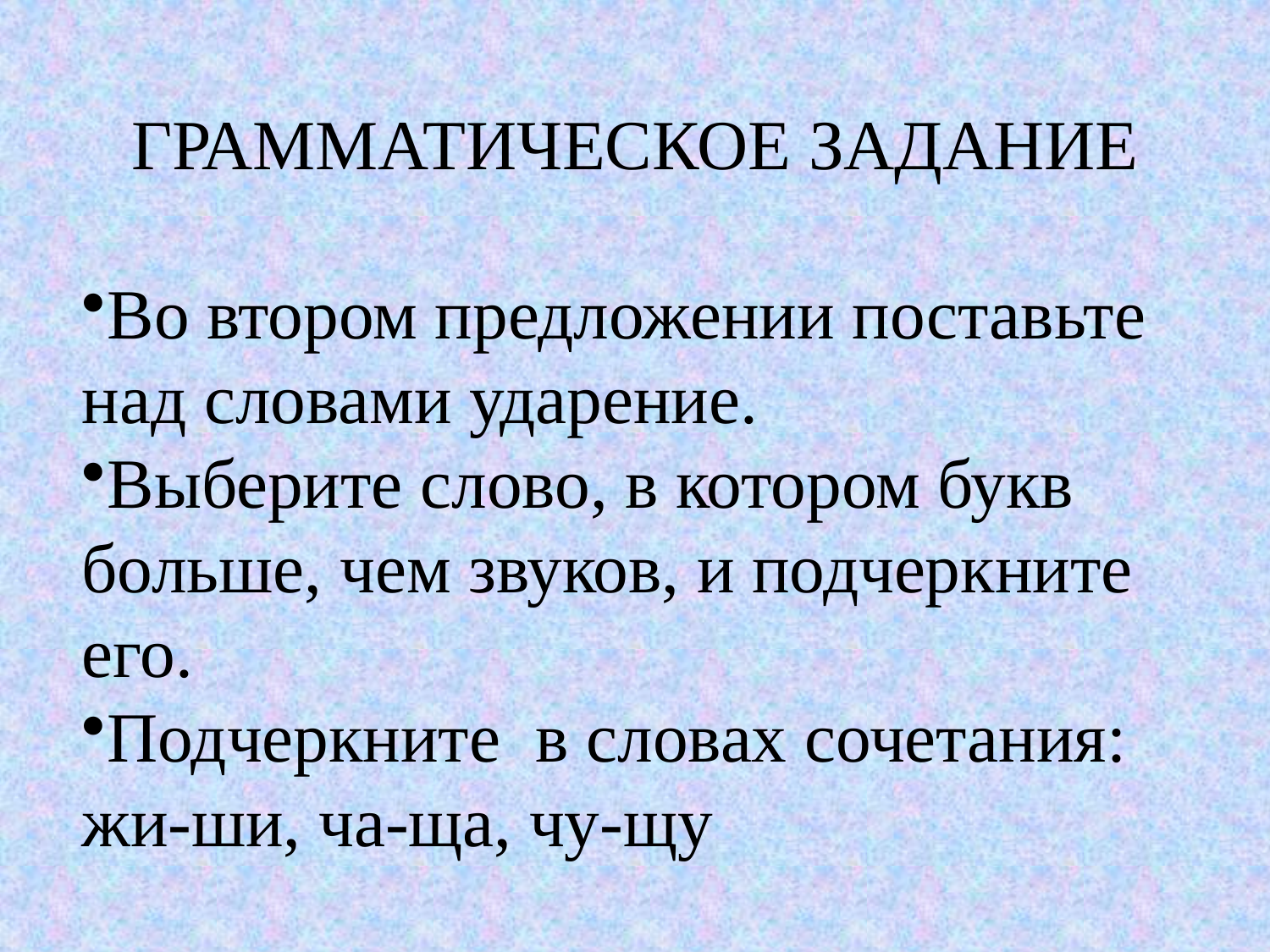

ГРАММАТИЧЕСКОЕ ЗАДАНИЕ

Во втором предложении поставьте над словами ударение.
Выберите слово, в котором букв больше, чем звуков, и подчеркните его.
Подчеркните  в словах сочетания: жи-ши, ча-ща, чу-щу